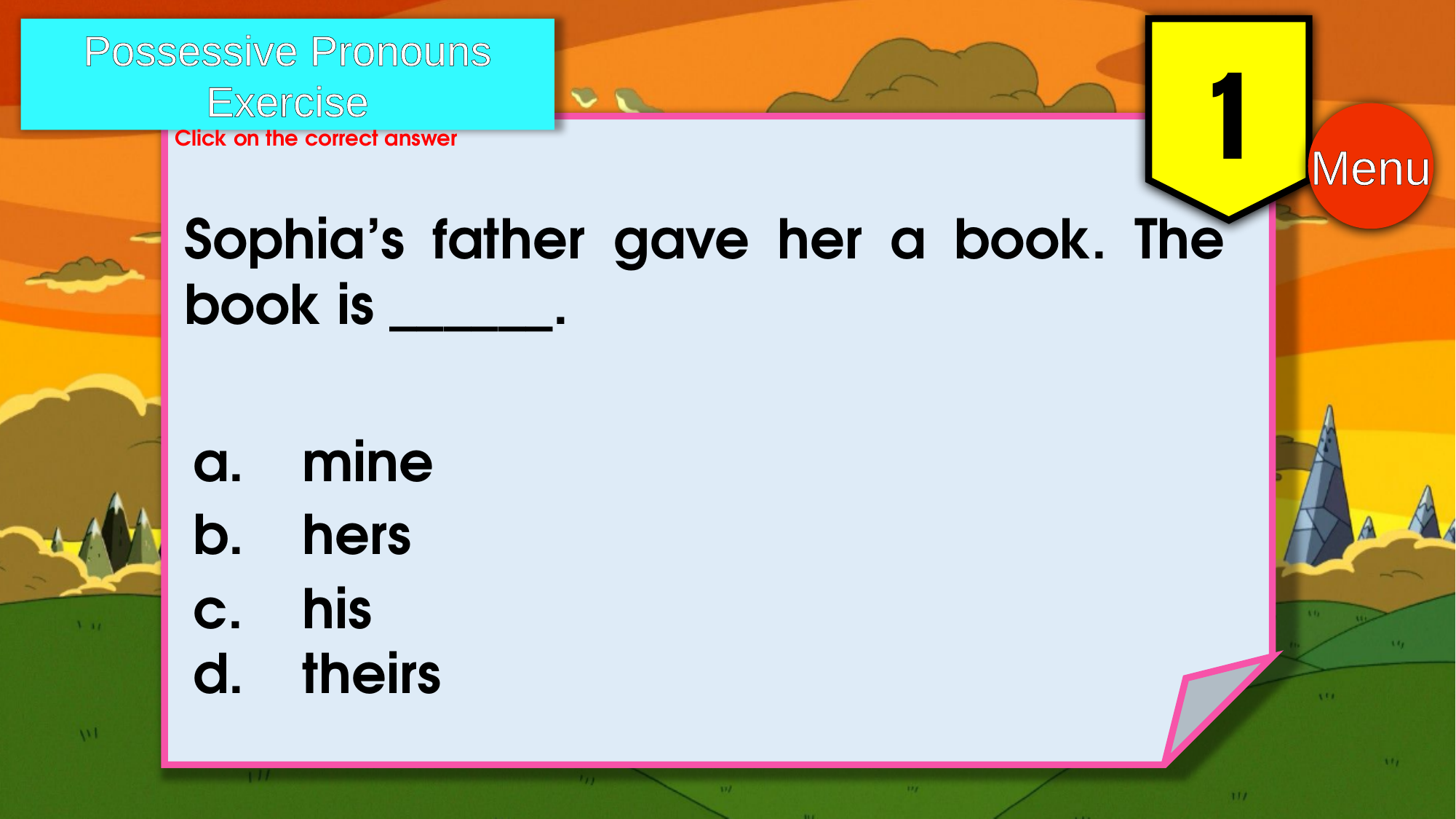

Possessive Pronouns Exercise

1

Click on the correct answer
Menu
Sophia’s father gave her a book. The book is ______.
a.	mine
b.	hers
c.	his
d.	theirs